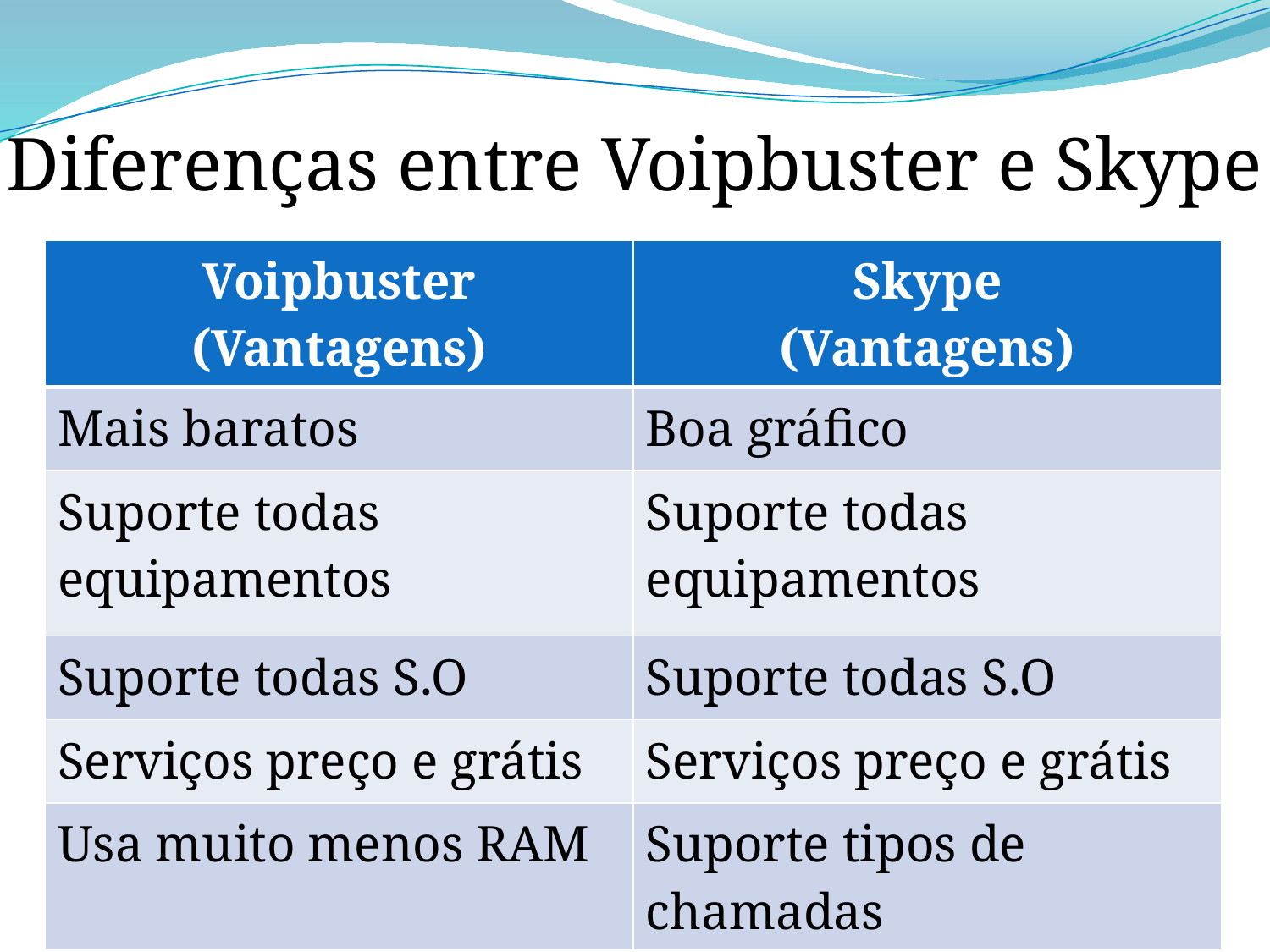

Diferenças entre Voipbuster e Skype
| Voipbuster (Vantagens) | Skype (Vantagens) |
| --- | --- |
| Mais baratos | Boa gráfico |
| Suporte todas equipamentos | Suporte todas equipamentos |
| Suporte todas S.O | Suporte todas S.O |
| Serviços preço e grátis | Serviços preço e grátis |
| Usa muito menos RAM | Suporte tipos de chamadas |